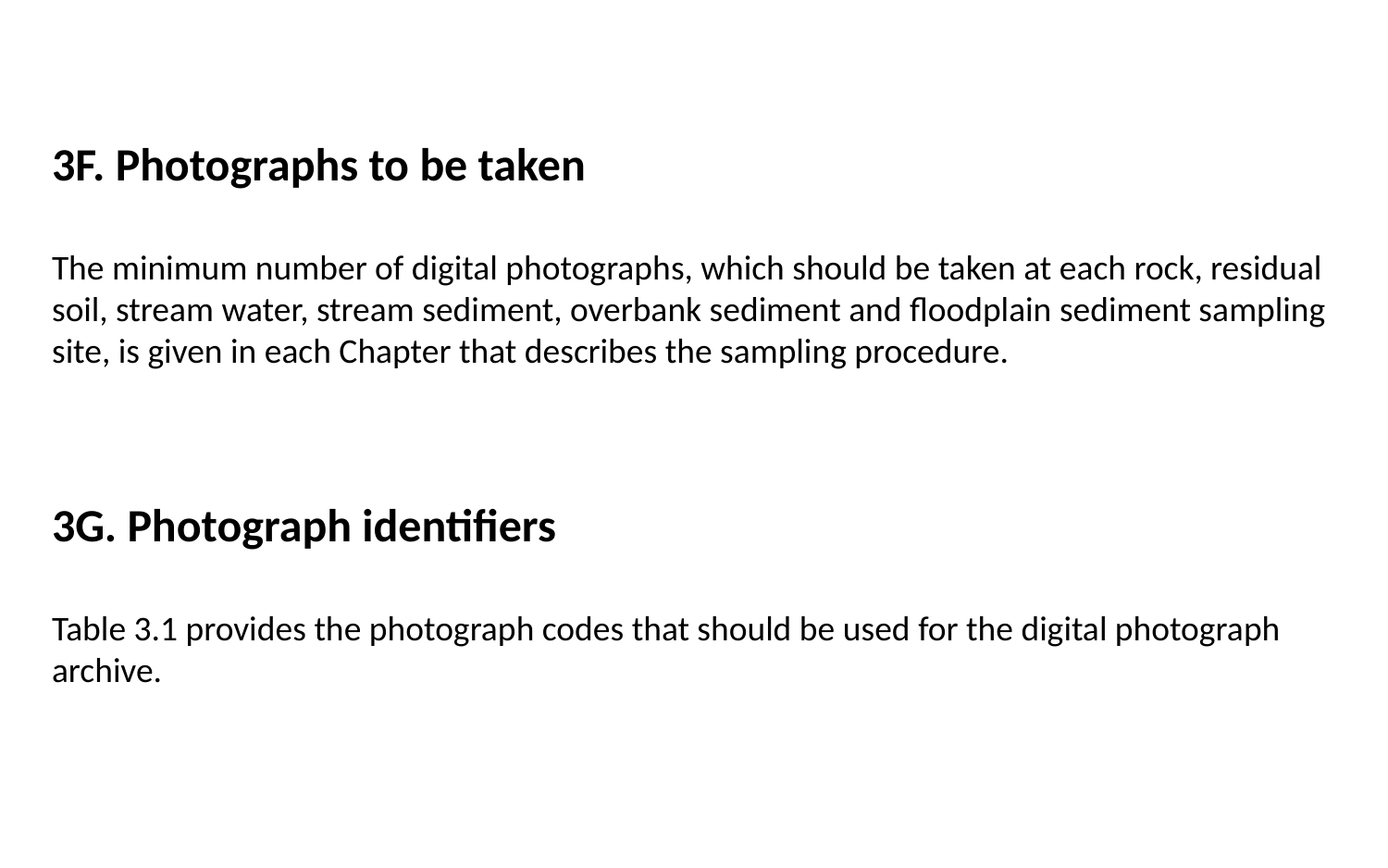

3F. Photographs to be taken

The minimum number of digital photographs, which should be taken at each rock, residual soil, stream water, stream sediment, overbank sediment and floodplain sediment sampling site, is given in each Chapter that describes the sampling procedure.

3G. Photograph identifiers

Table 3.1 provides the photograph codes that should be used for the digital photograph archive.